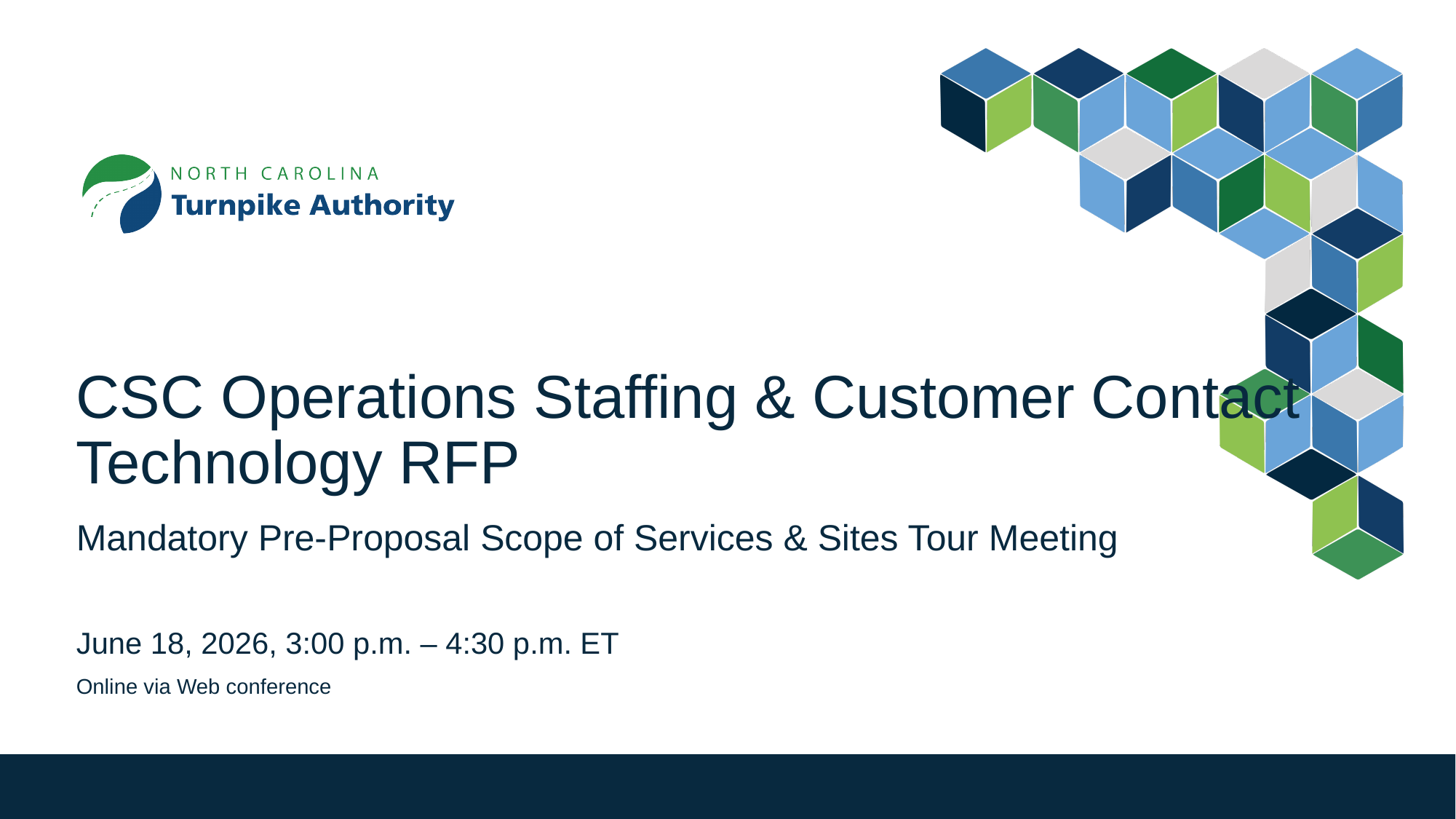

# CSC Operations Staffing & Customer Contact Technology RFP
Mandatory Pre-Proposal Scope of Services & Sites Tour Meeting

June 18, 2026, 3:00 p.m. – 4:30 p.m. ET
Online via Web conference